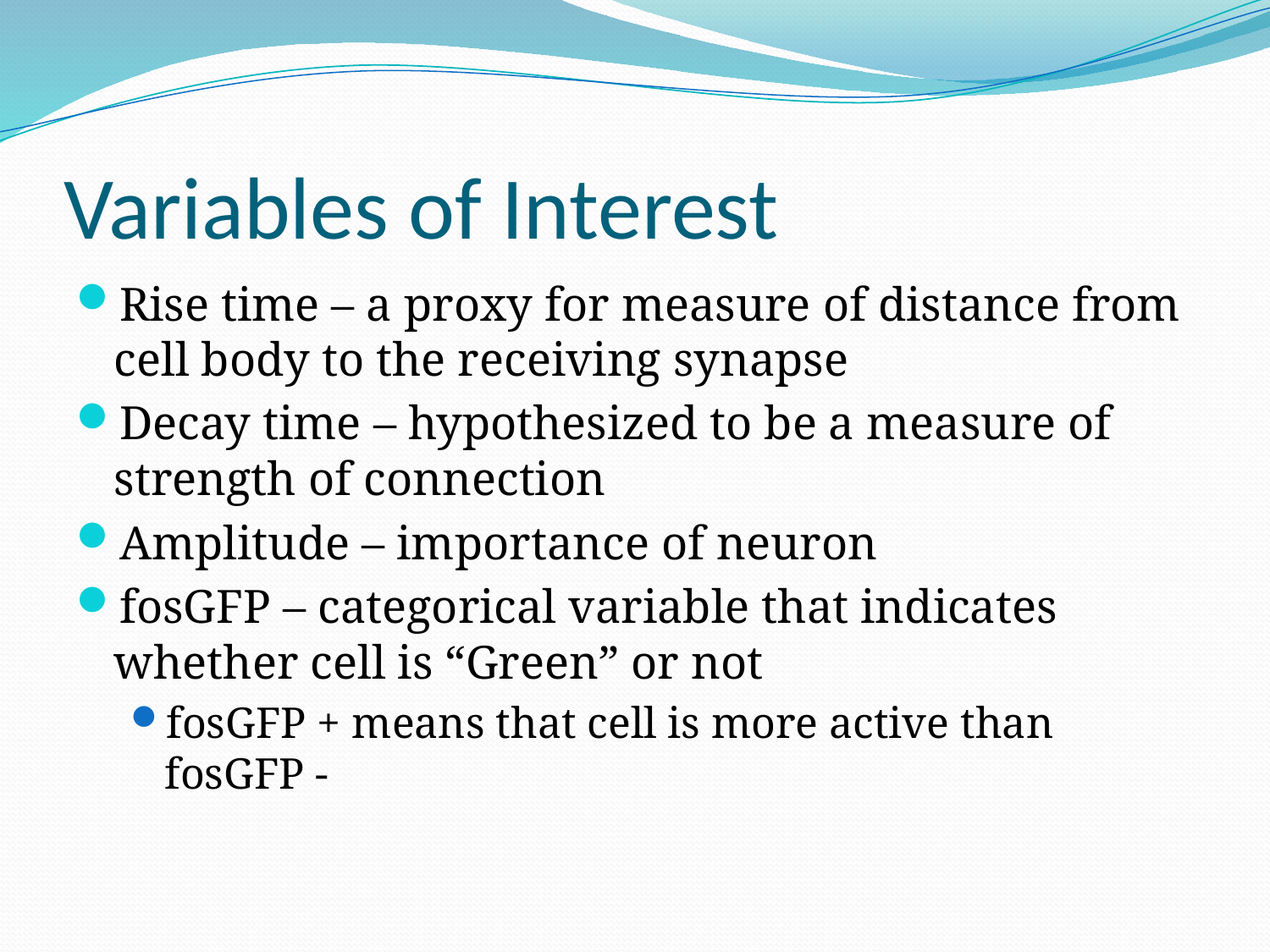

# Variables of Interest
Rise time – a proxy for measure of distance from cell body to the receiving synapse
Decay time – hypothesized to be a measure of strength of connection
Amplitude – importance of neuron
fosGFP – categorical variable that indicates whether cell is “Green” or not
fosGFP + means that cell is more active than fosGFP -